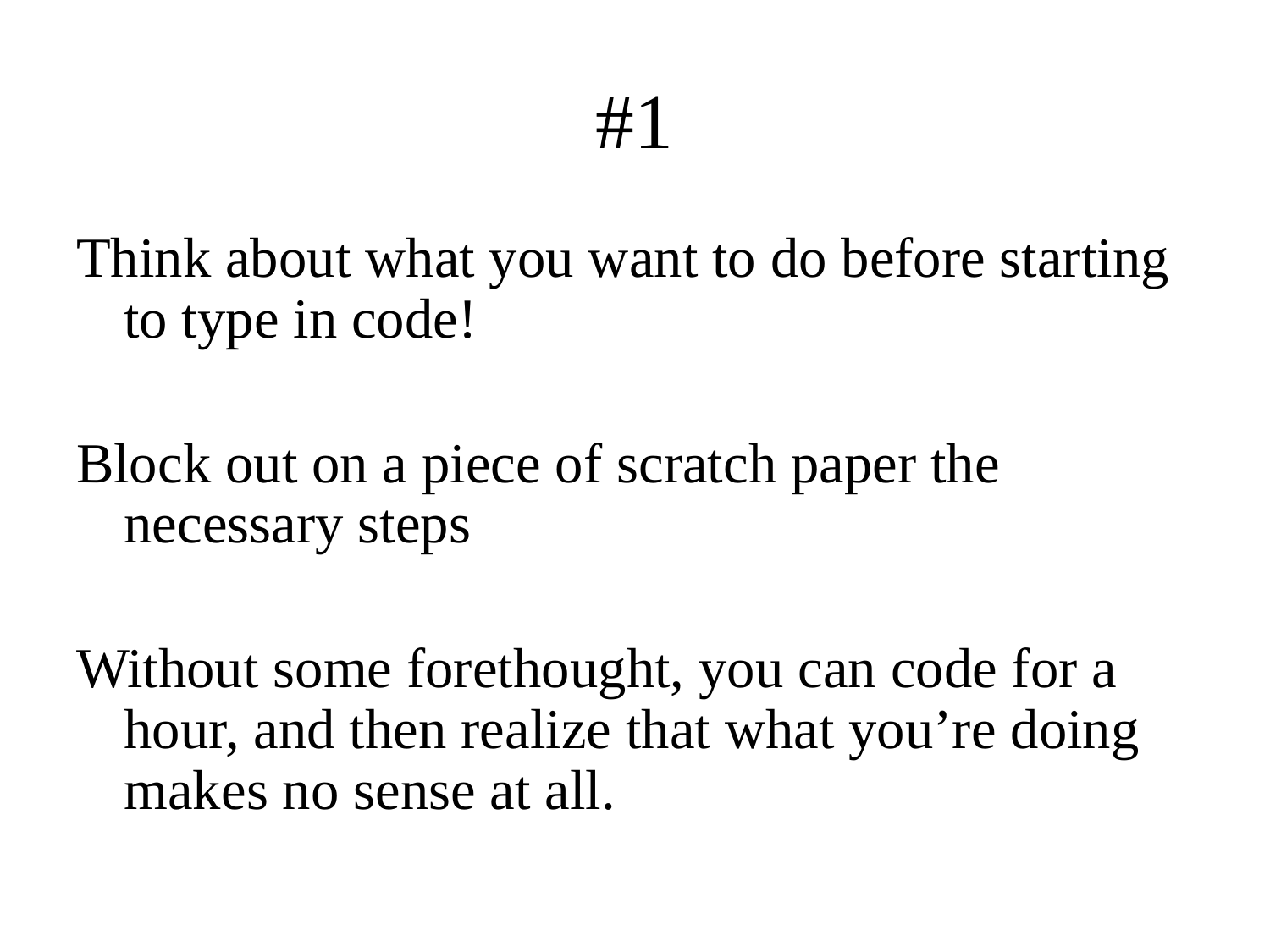

# #1
Think about what you want to do before starting to type in code!

Block out on a piece of scratch paper the necessary steps

Without some forethought, you can code for a hour, and then realize that what you’re doing makes no sense at all.